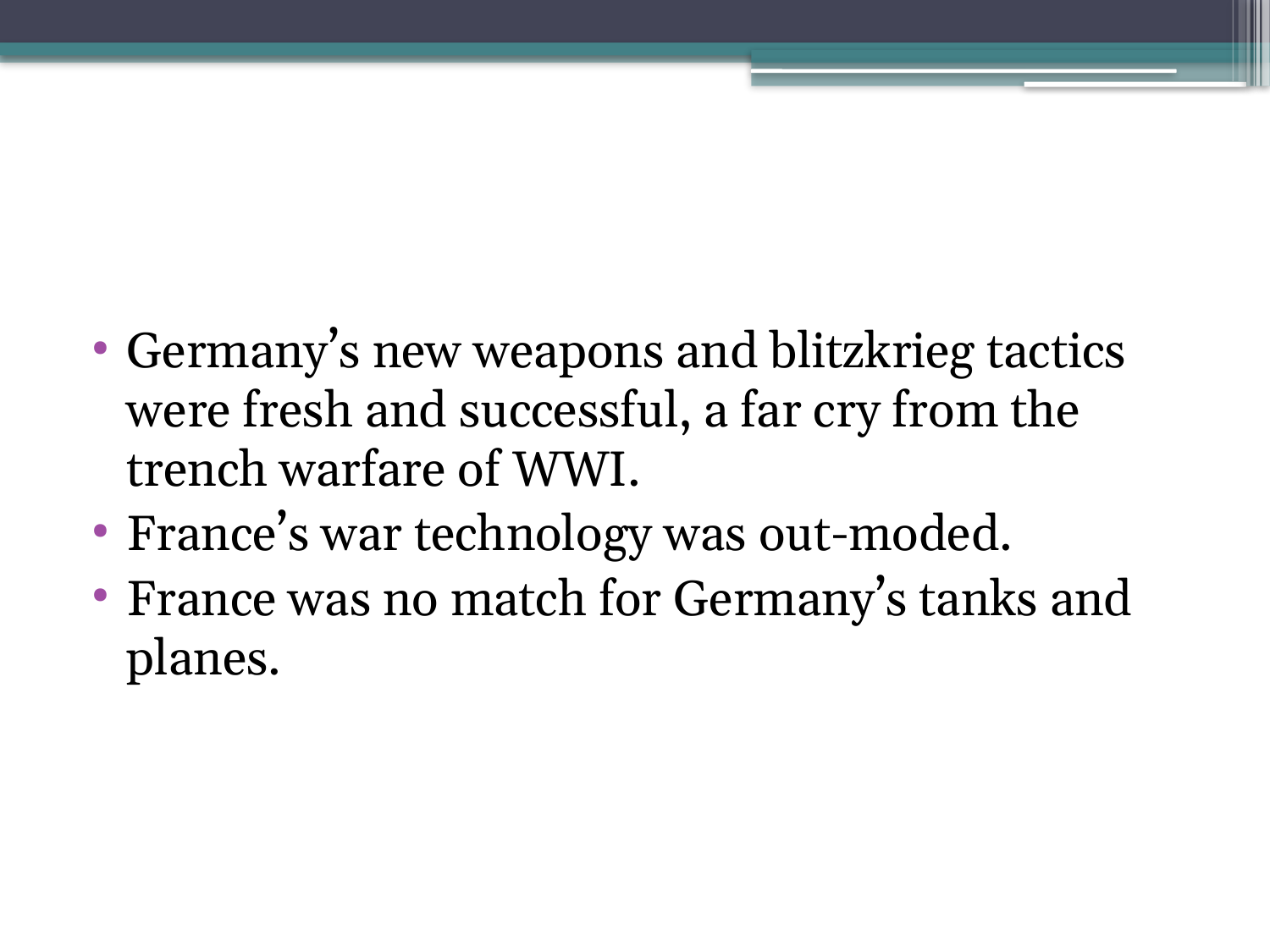

#
Germany’s new weapons and blitzkrieg tactics were fresh and successful, a far cry from the trench warfare of WWI.
France’s war technology was out-moded.
France was no match for Germany’s tanks and planes.